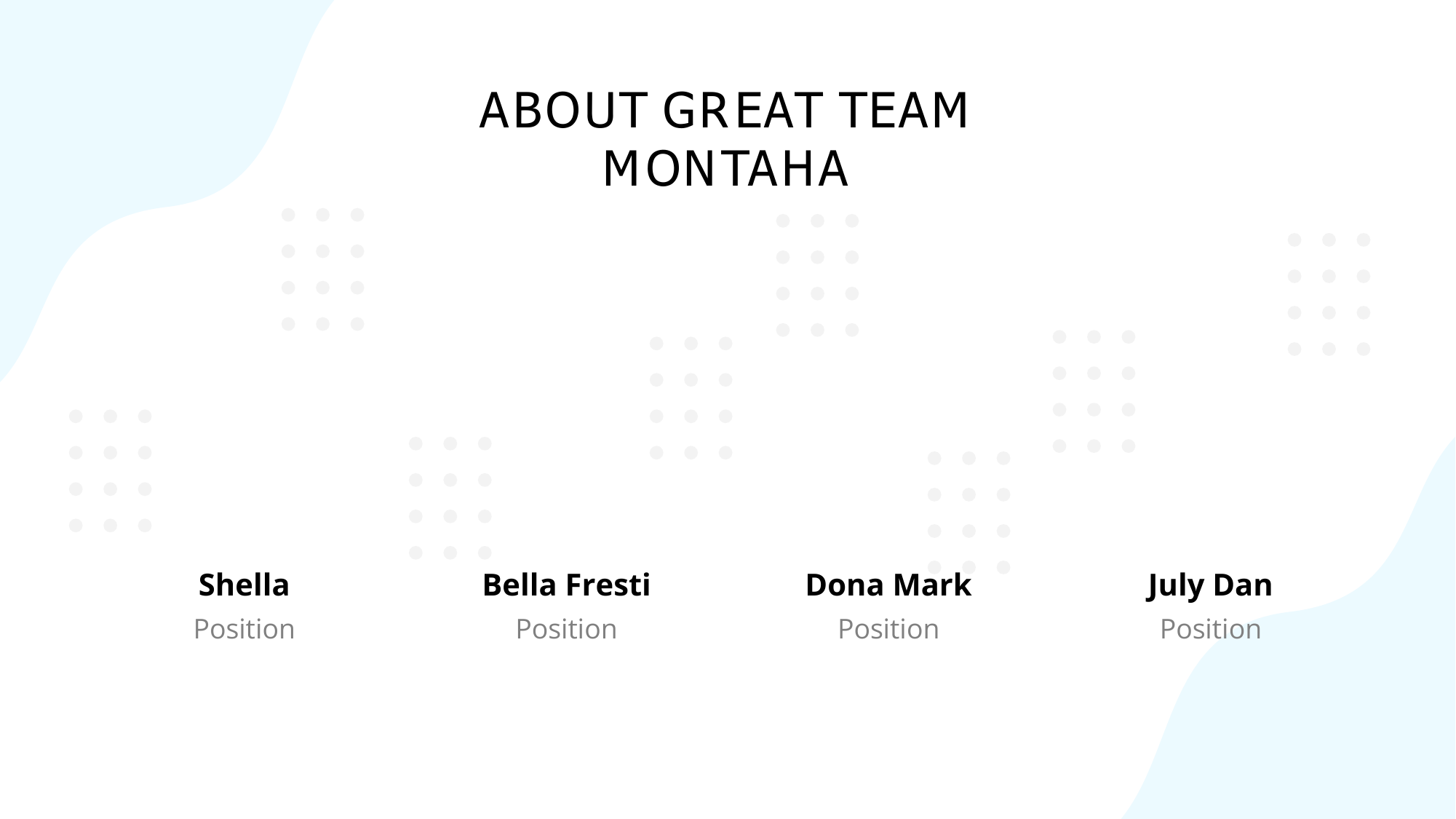

ABOUT GREAT TEAM MONTAHA

Shella
Bella Fresti
Dona Mark
July Dan
Position
Position
Position
Position